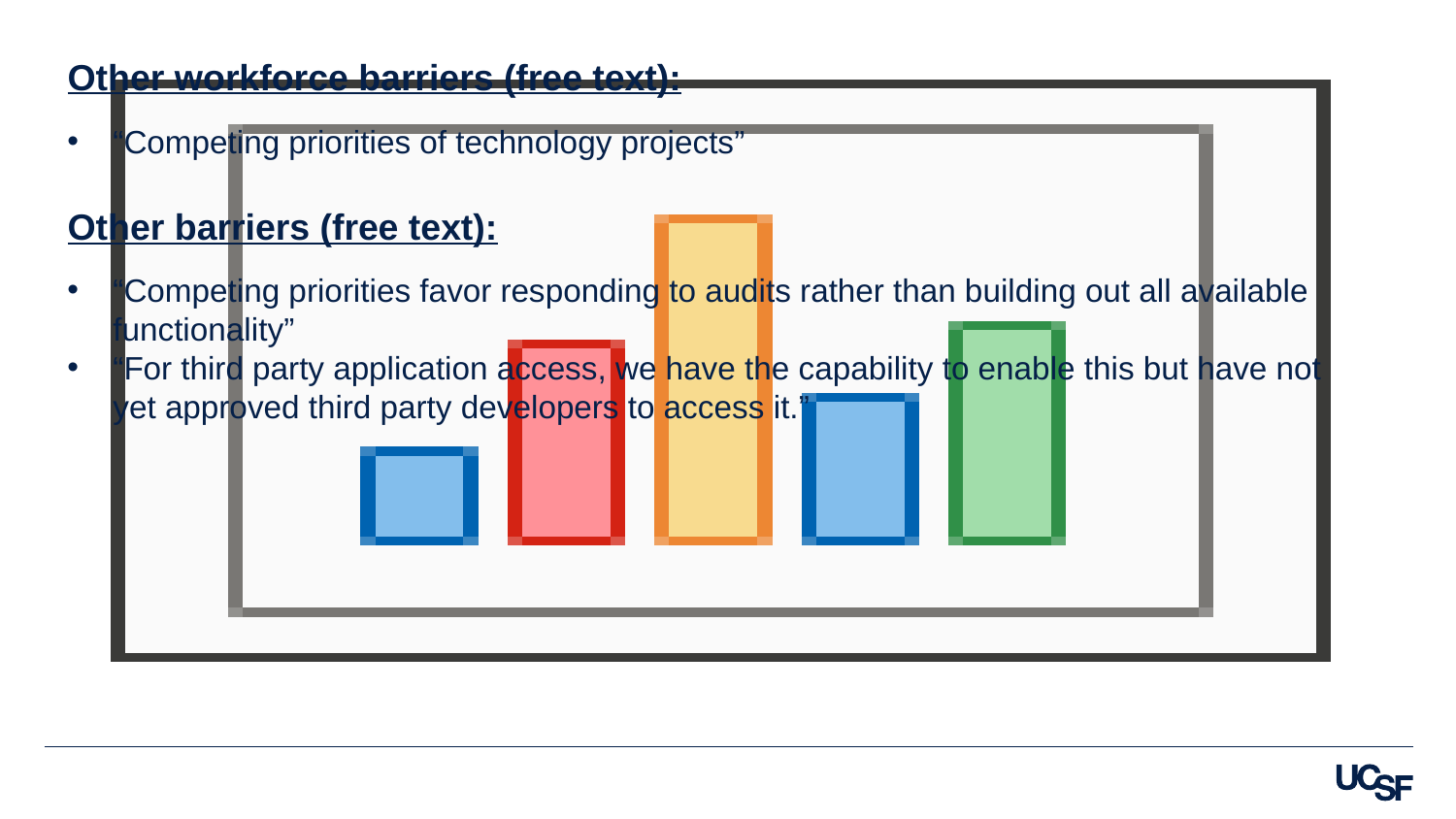

Other workforce barriers (free text):

“Competing priorities of technology projects”

Other barriers (free text):

“Competing priorities favor responding to audits rather than building out all available functionality”
“For third party application access, we have the capability to enable this but have not yet approved third party developers to access it.”